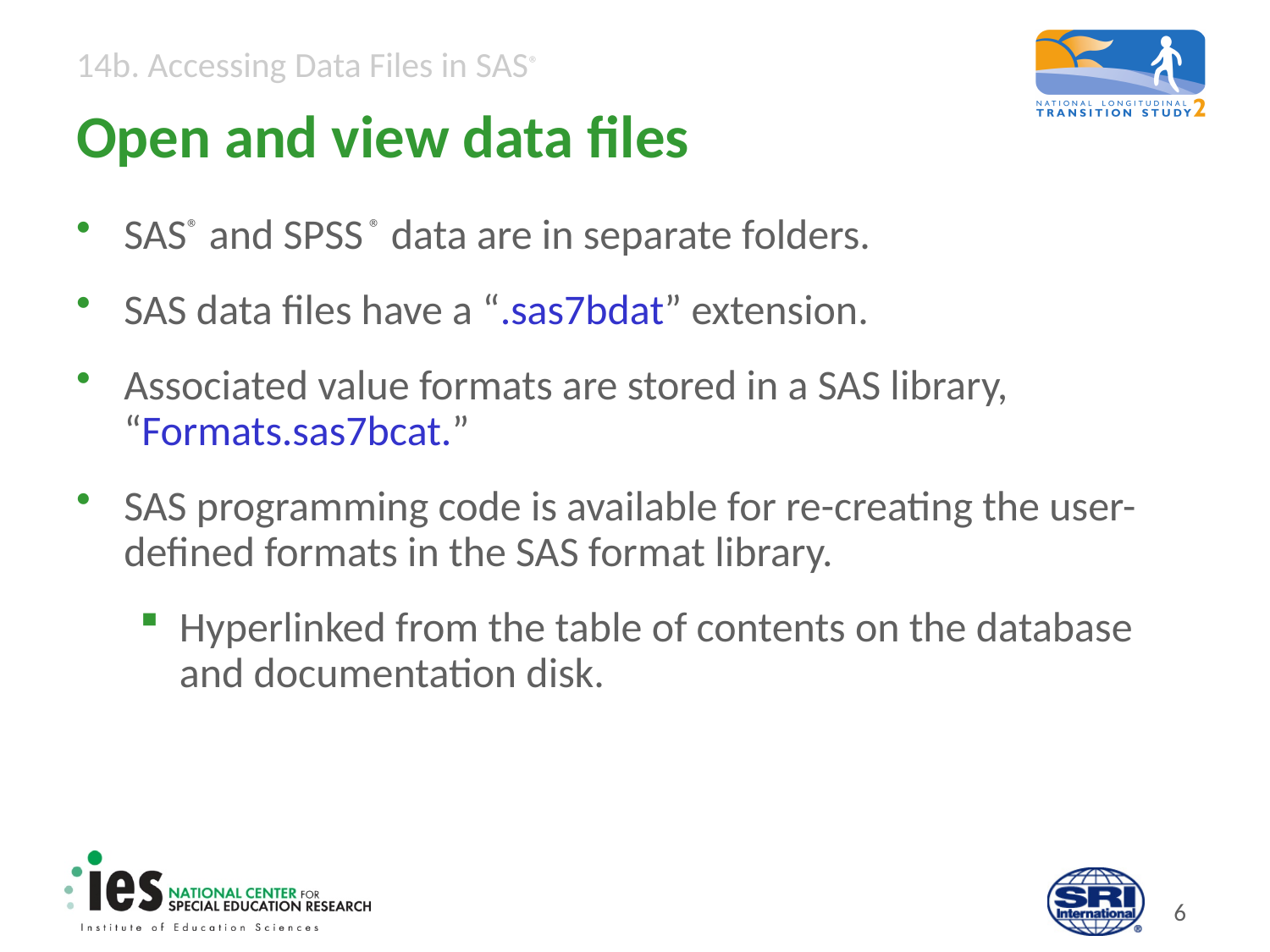

# Open and view data files
SAS® and SPSS ® data are in separate folders.
SAS data files have a “.sas7bdat” extension.
Associated value formats are stored in a SAS library, “Formats.sas7bcat.”
SAS programming code is available for re-creating the user-defined formats in the SAS format library.
Hyperlinked from the table of contents on the database and documentation disk.
6